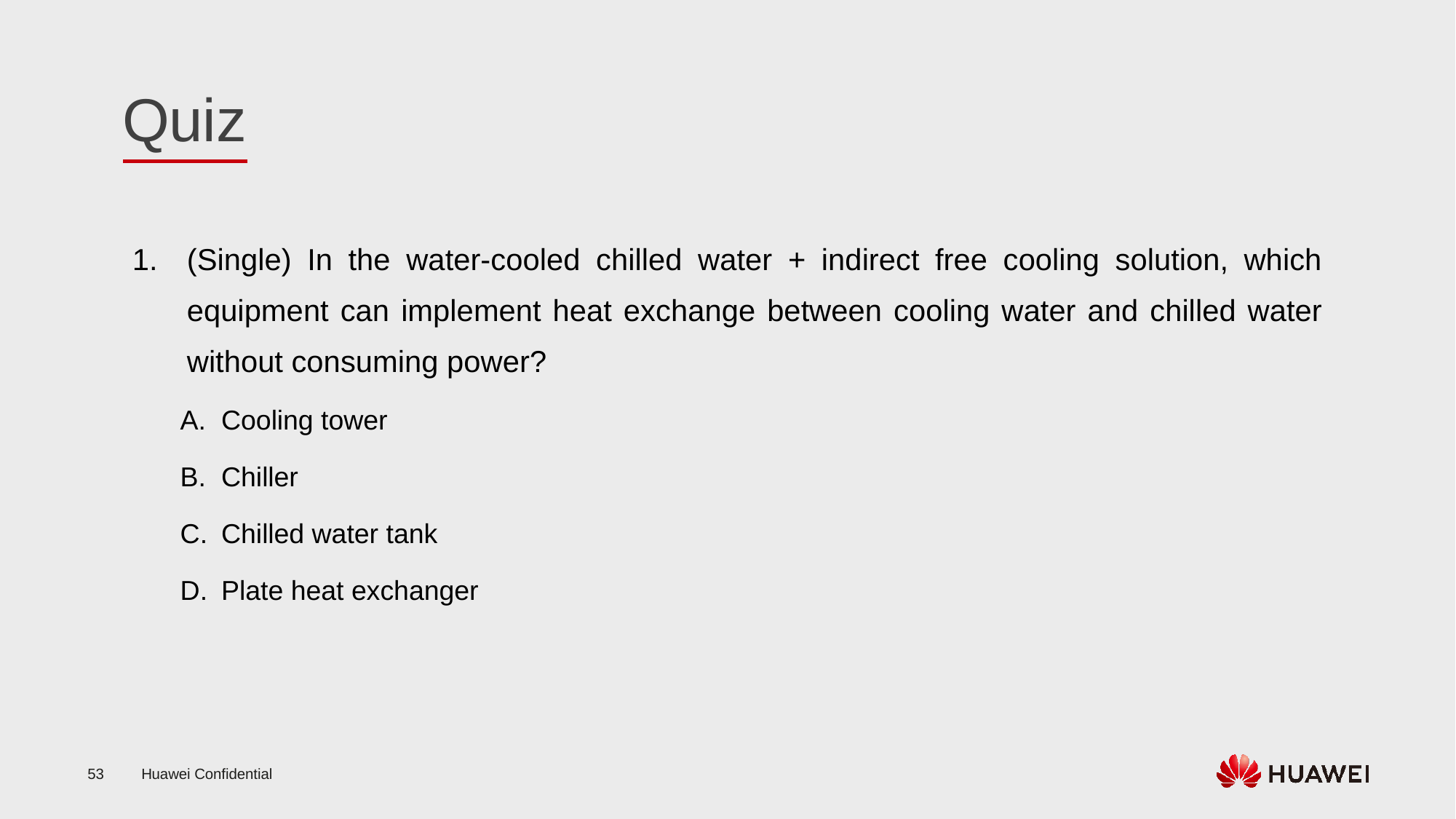

(Single) In the water-cooled chilled water + indirect free cooling solution, which equipment can implement heat exchange between cooling water and chilled water without consuming power?
Cooling tower
Chiller
Chilled water tank
Plate heat exchanger